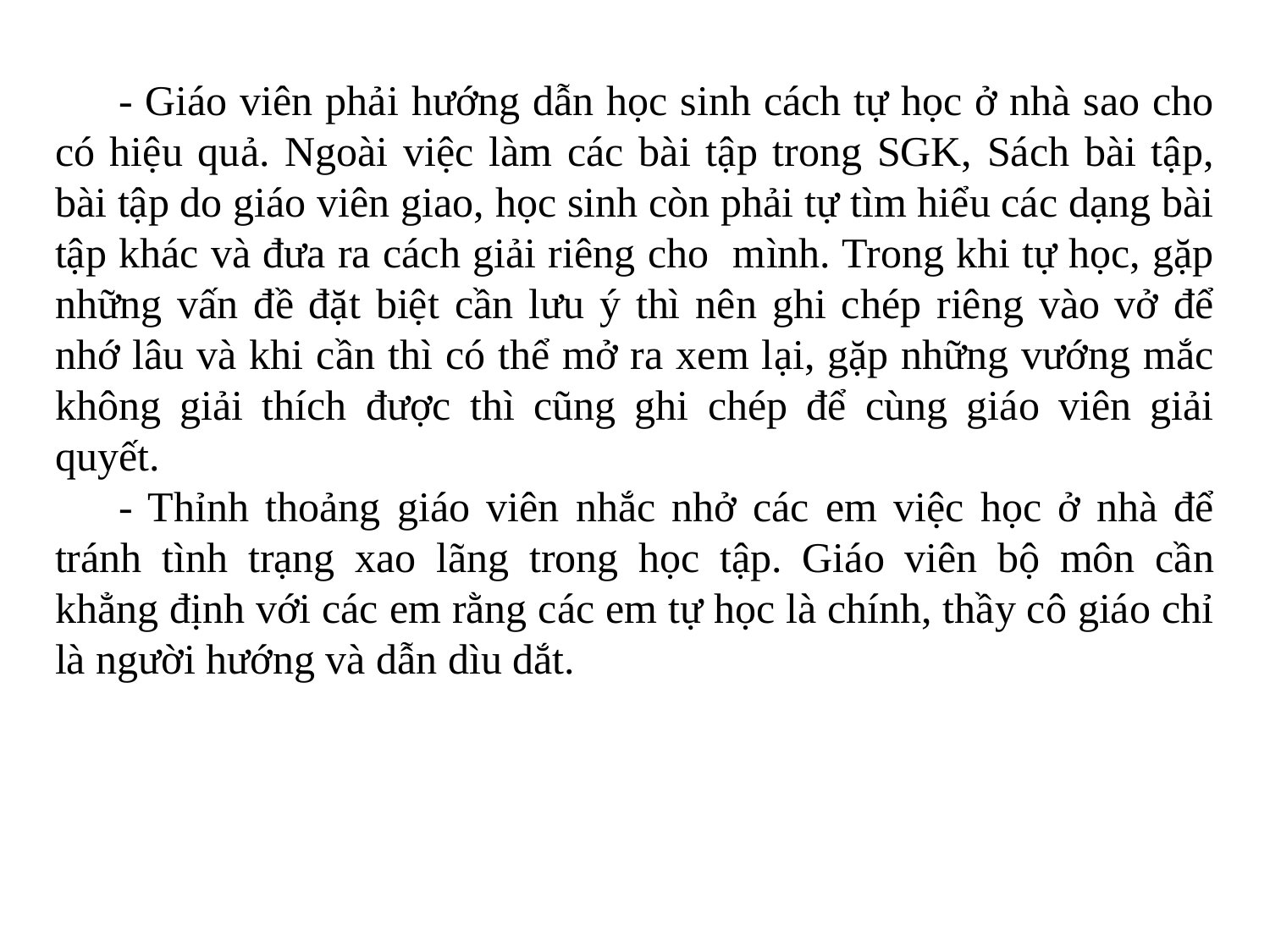

- Giáo viên phải hướng dẫn học sinh cách tự học ở nhà sao cho có hiệu quả. Ngoài việc làm các bài tập trong SGK, Sách bài tập, bài tập do giáo viên giao, học sinh còn phải tự tìm hiểu các dạng bài tập khác và đưa ra cách giải riêng cho  mình. Trong khi tự học, gặp những vấn đề đặt biệt cần lưu ý thì nên ghi chép riêng vào vở để nhớ lâu và khi cần thì có thể mở ra xem lại, gặp những vướng mắc không giải thích được thì cũng ghi chép để cùng giáo viên giải quyết.
- Thỉnh thoảng giáo viên nhắc nhở các em việc học ở nhà để tránh tình trạng xao lãng trong học tập. Giáo viên bộ môn cần khẳng định với các em rằng các em tự học là chính, thầy cô giáo chỉ là người hướng và dẫn dìu dắt.